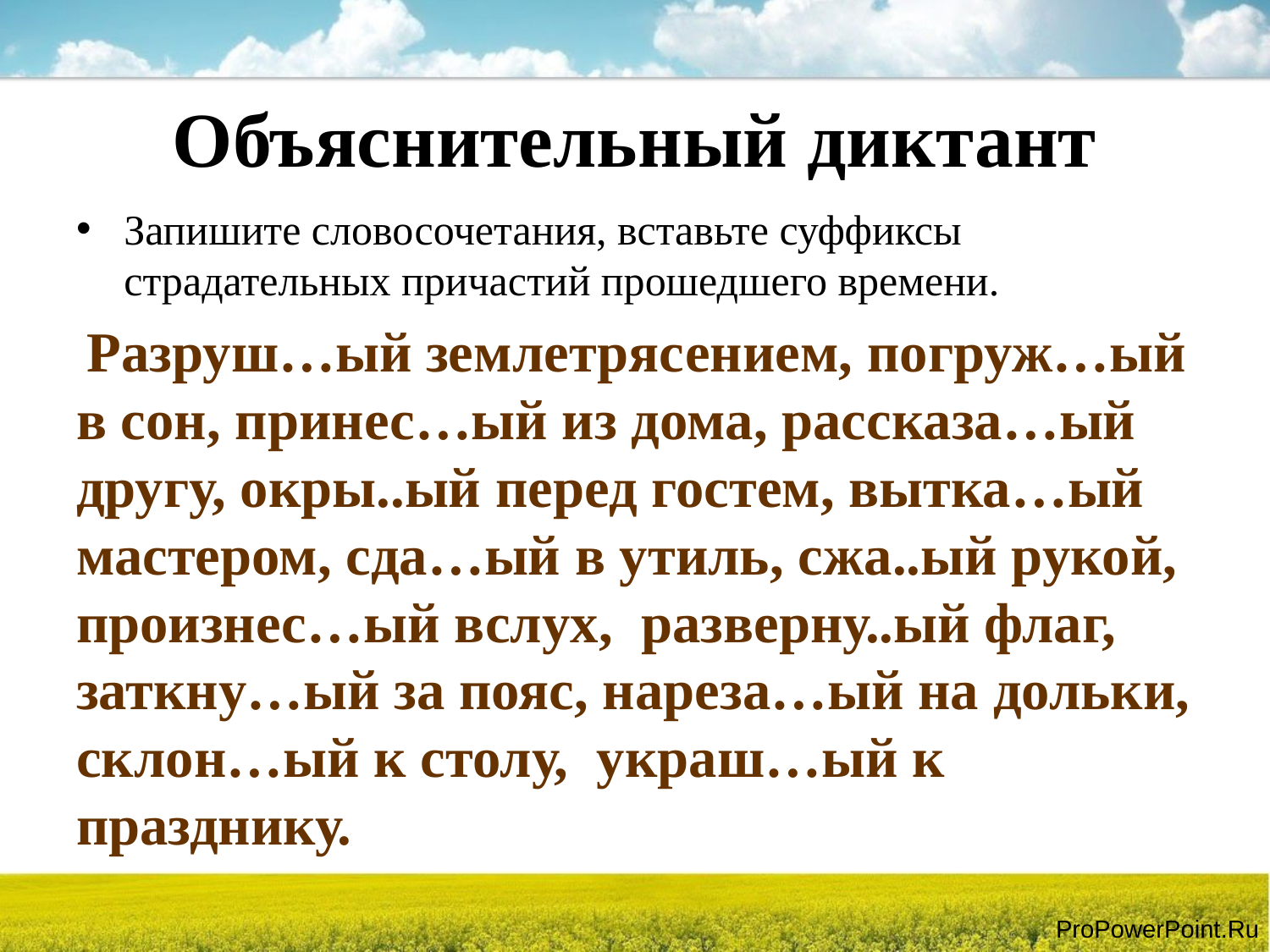

# Объяснительный диктант
Запишите словосочетания, вставьте суффиксы страдательных причастий прошедшего времени.
 Разруш…ый землетрясением, погруж…ый в сон, принес…ый из дома, рассказа…ый другу, окры..ый перед гостем, вытка…ый мастером, сда…ый в утиль, сжа..ый рукой, произнес…ый вслух,  разверну..ый флаг, заткну…ый за пояс, нареза…ый на дольки, склон…ый к столу,  украш…ый к празднику.